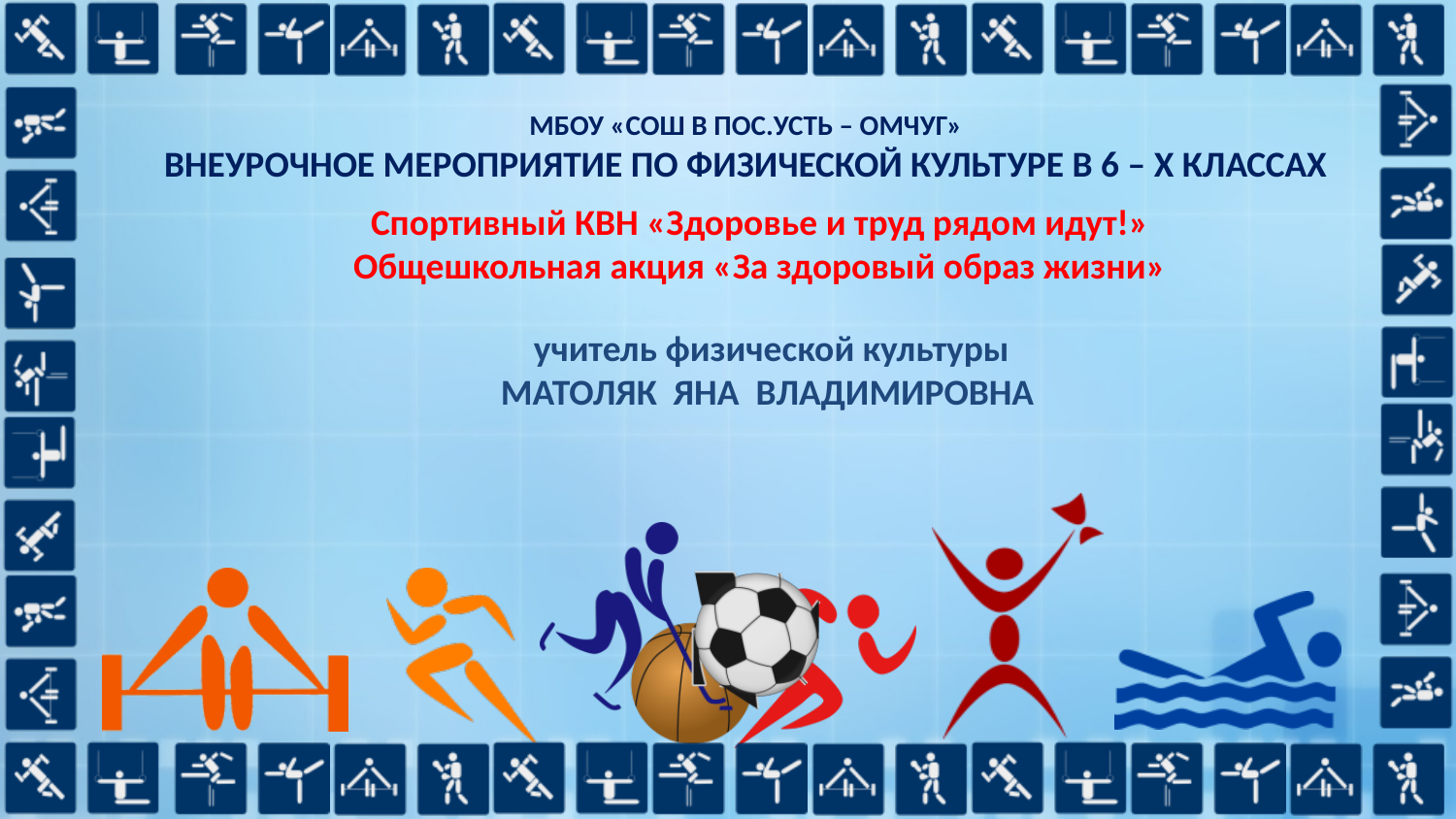

МБОУ «СОШ В ПОС.УСТЬ – ОМЧУГ»
ВНЕУРОЧНОЕ МЕРОПРИЯТИЕ ПО ФИЗИЧЕСКОЙ КУЛЬТУРЕ В 6 – Х КЛАССАХ
Спортивный КВН «Здоровье и труд рядом идут!»
Общешкольная акция «За здоровый образ жизни»
    учитель физической культуры
МАТОЛЯК  ЯНА  ВЛАДИМИРОВНА